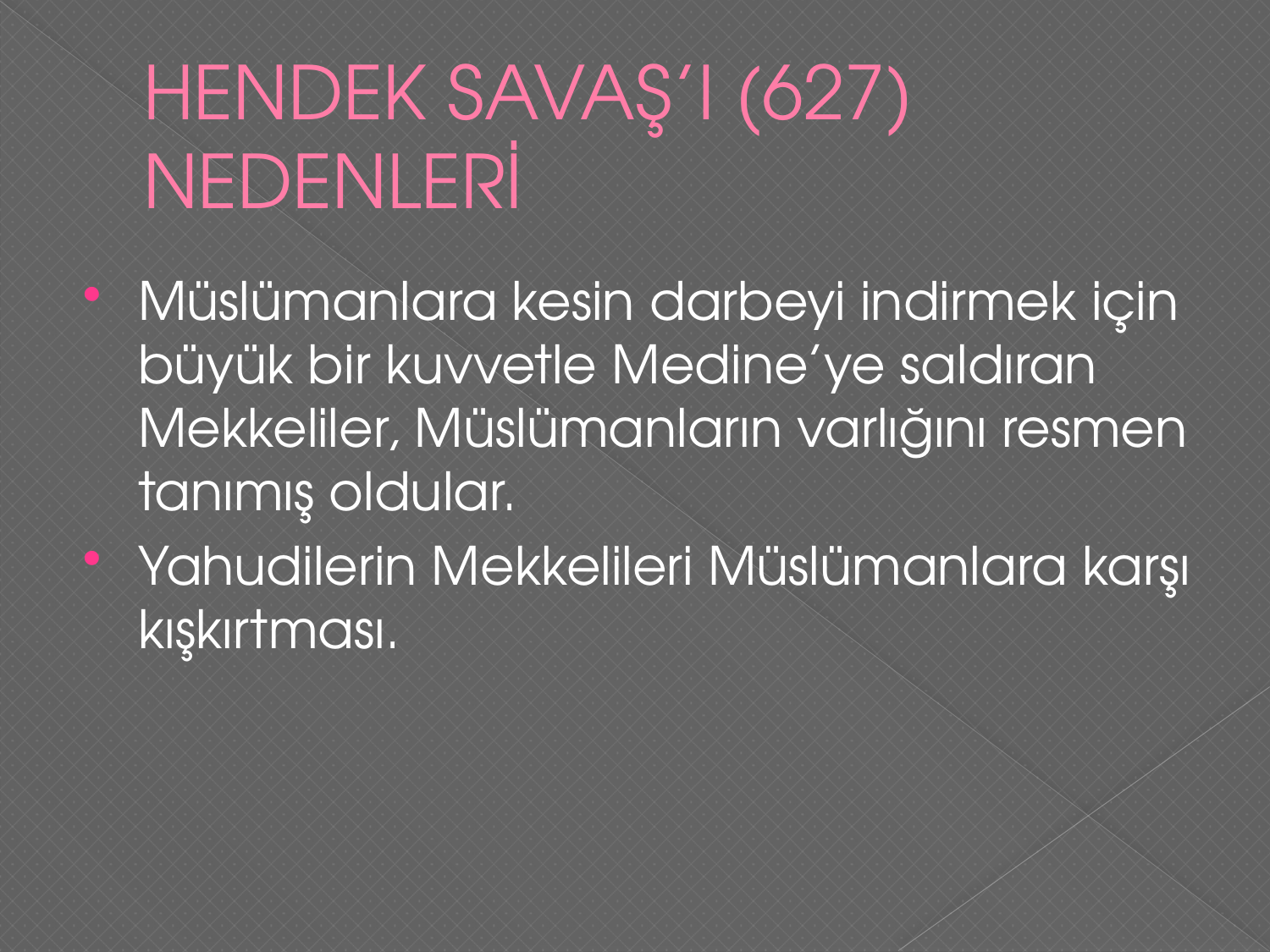

# HENDEK SAVAŞ’I (627) NEDENLERİ
Müslümanlara kesin darbeyi indirmek için büyük bir kuvvetle Medine’ye saldıran Mekkeliler, Müslümanların varlığını resmen tanımış oldular.
Yahudilerin Mekkelileri Müslümanlara karşı kışkırtması.